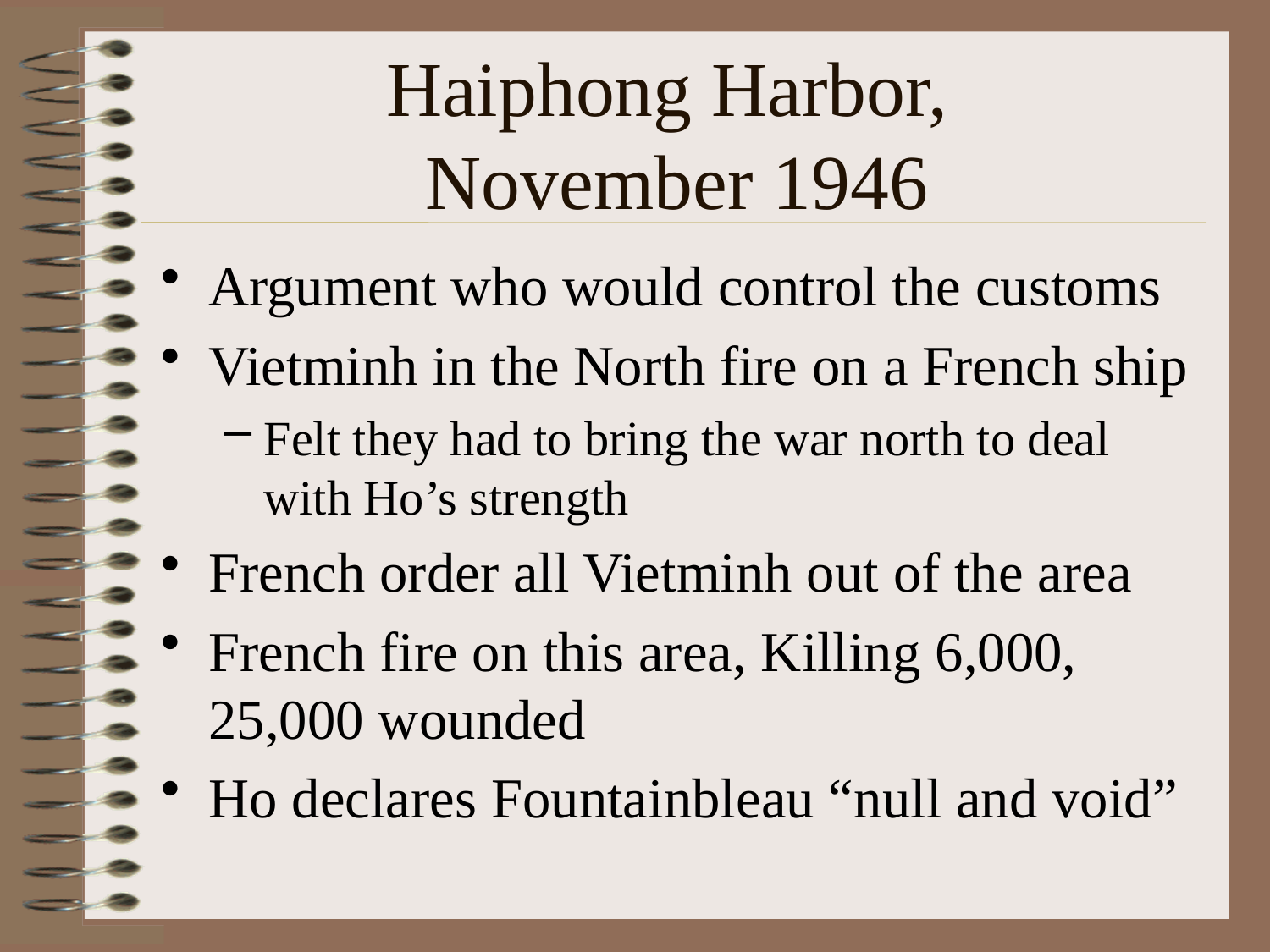

# Haiphong Harbor, November 1946
Argument who would control the customs
Vietminh in the North fire on a French ship
Felt they had to bring the war north to deal with Ho’s strength
French order all Vietminh out of the area
French fire on this area, Killing 6,000, 25,000 wounded
Ho declares Fountainbleau “null and void”